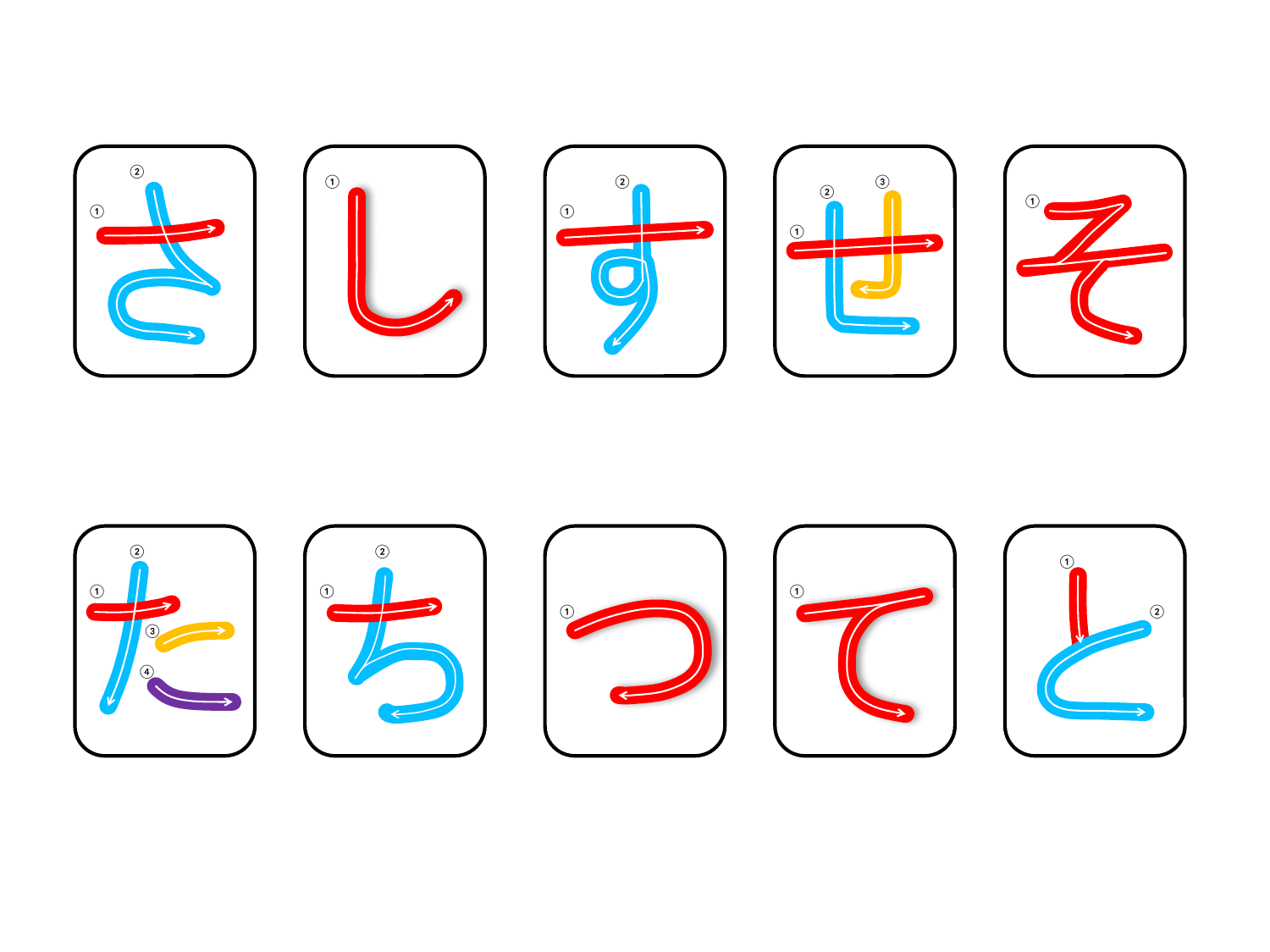

②

①

①

②

①

③
②

①

①

②

①
③
④

②
①

①

①

①

②